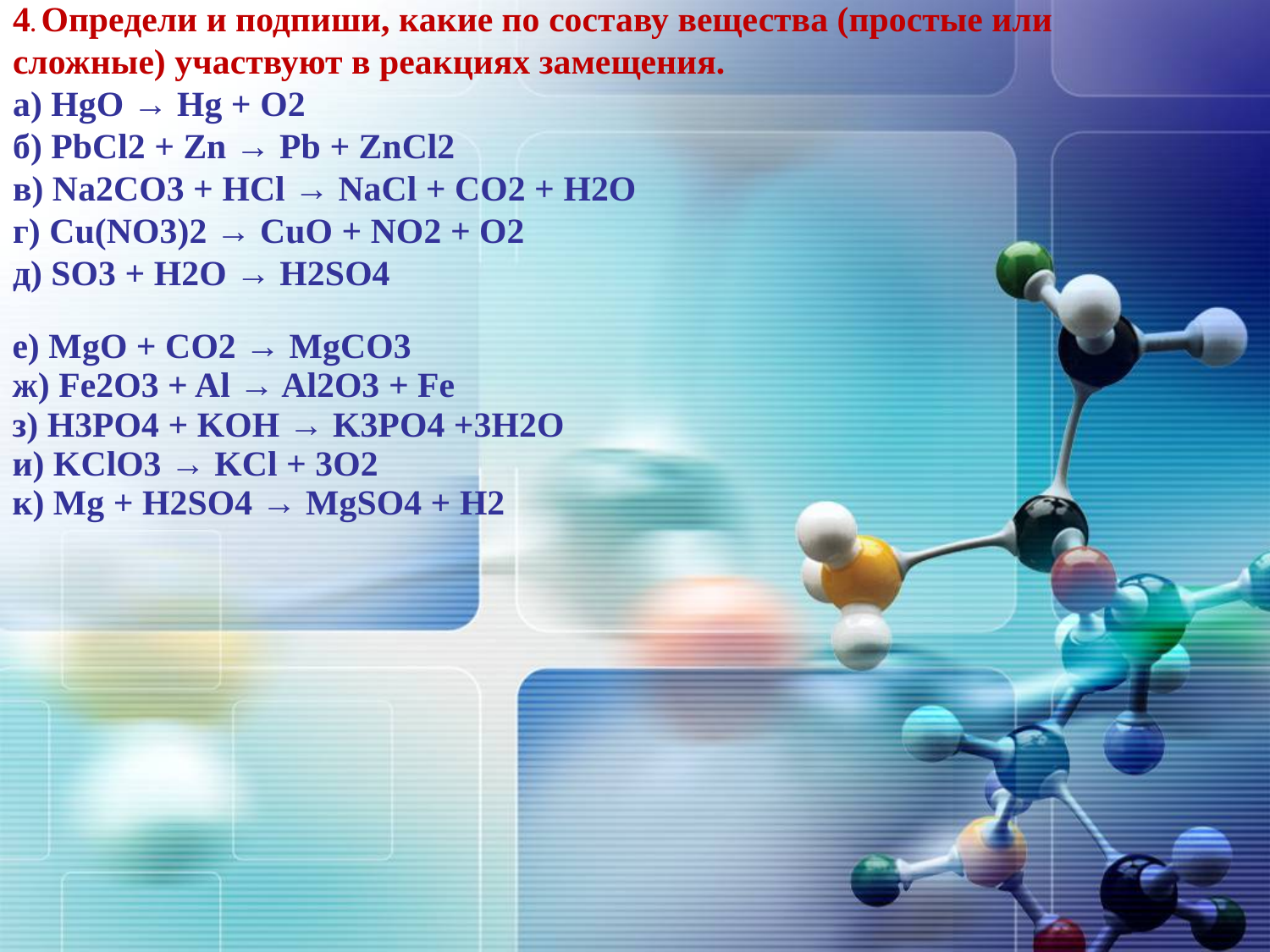

4. Определи и подпиши, какие по составу вещества (простые или сложные) участвуют в реакциях замещения.
а) HgO → Hg + O2
б) PbCl2 + Zn → Pb + ZnCl2
в) Na2CO3 + HCl → NaCl + CO2 + H2O
г) Cu(NO3)2 → CuO + NO2 + O2
д) SO3 + H2O → H2SO4

#
| е) MgO + CO2 → MgCO3 ж) Fe2O3 + Al → Al2O3 + Fe з) H3PO4 + KOH → K3PO4 +3H2O и) KClO3 → KCl + 3O2 к) Mg + Н2SO4 → MgSO4 + H2 |
| --- |